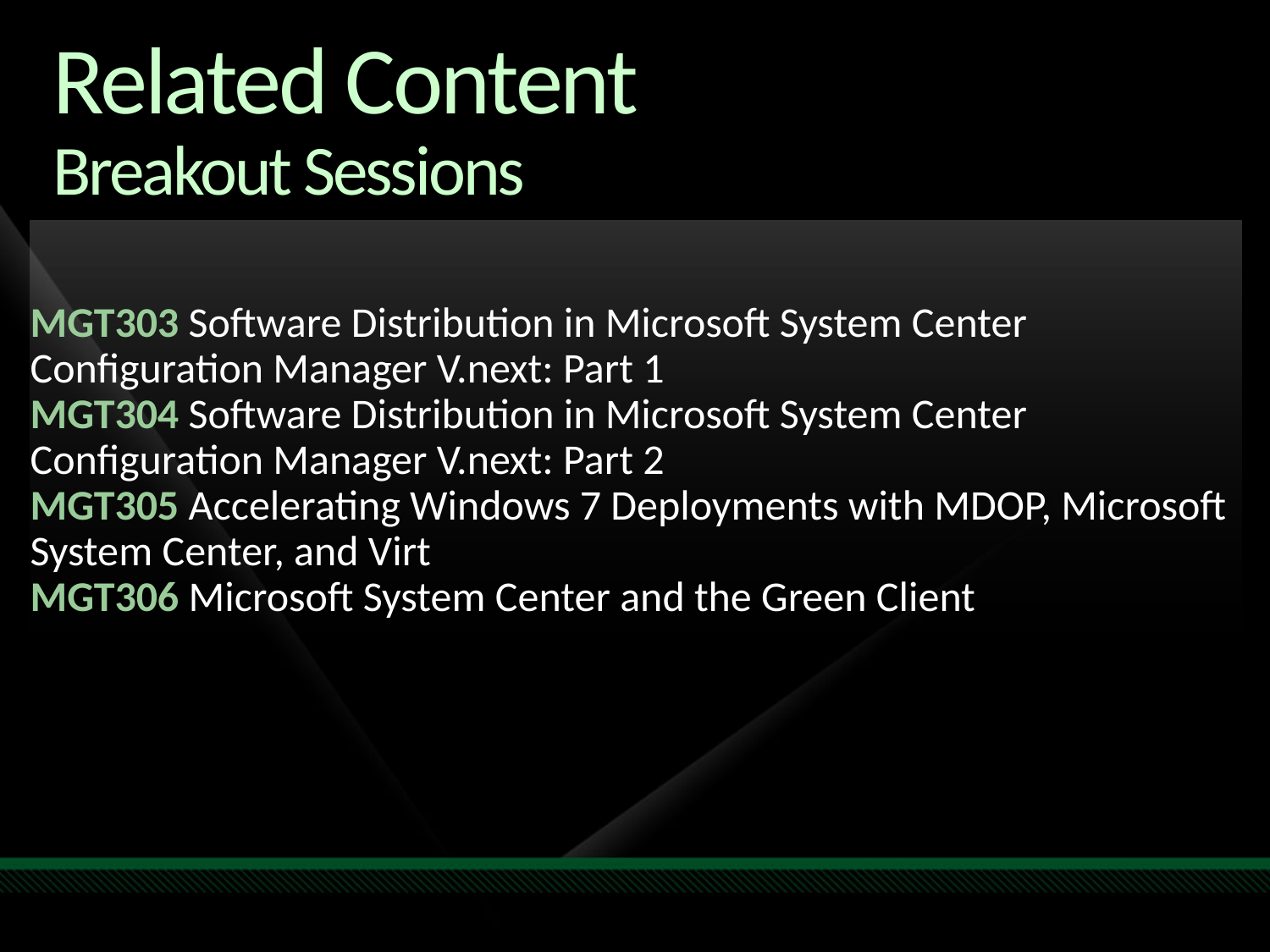

# Related Content Breakout Sessions
MGT303 Software Distribution in Microsoft System Center Configuration Manager V.next: Part 1
MGT304 Software Distribution in Microsoft System Center Configuration Manager V.next: Part 2
MGT305 Accelerating Windows 7 Deployments with MDOP, Microsoft System Center, and Virt
MGT306 Microsoft System Center and the Green Client